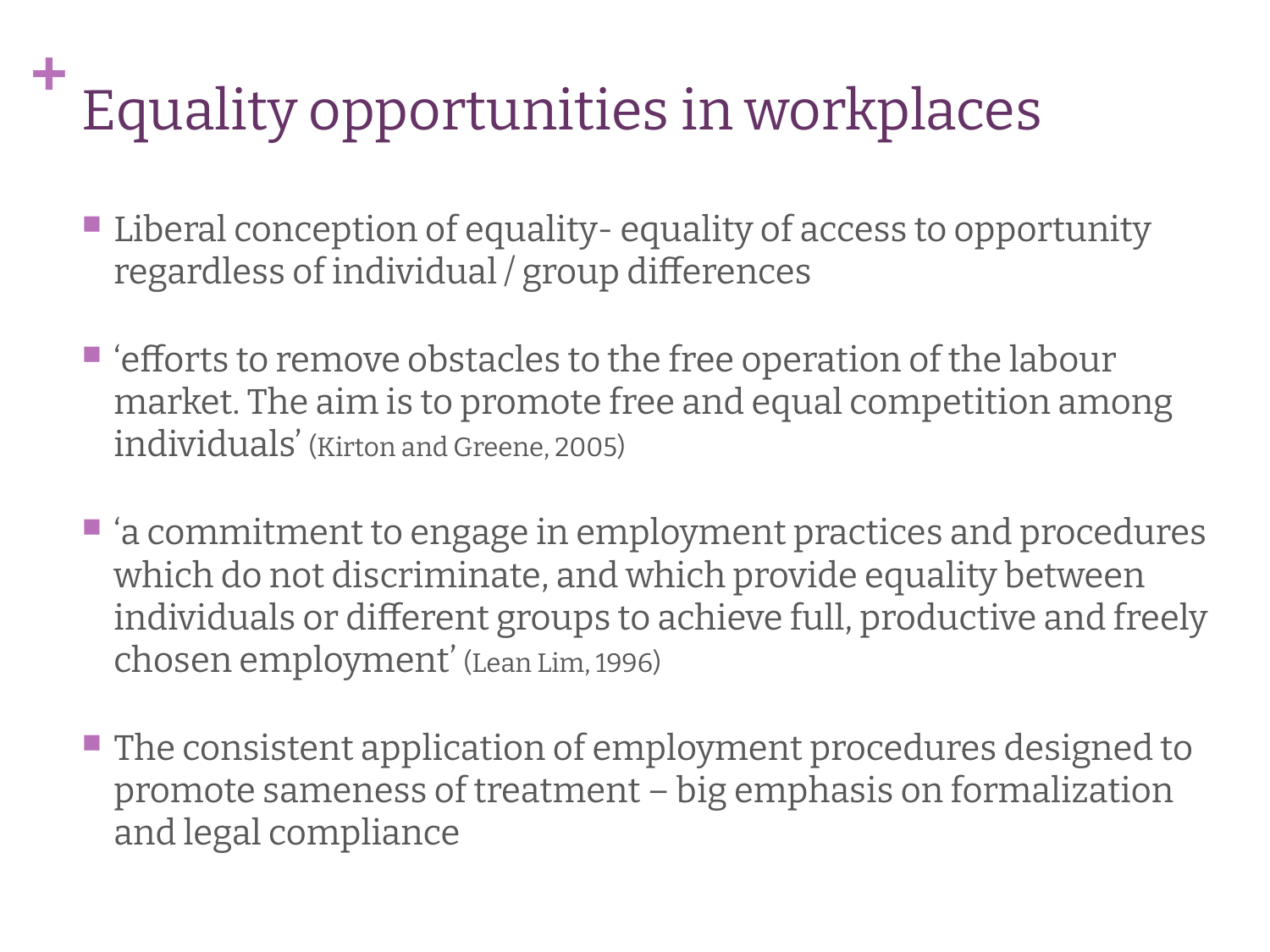

# Equality opportunities in workplaces
Liberal conception of equality- equality of access to opportunity regardless of individual / group differences
‘efforts to remove obstacles to the free operation of the labour market. The aim is to promote free and equal competition among individuals’ (Kirton and Greene, 2005)
‘a commitment to engage in employment practices and procedures which do not discriminate, and which provide equality between individuals or different groups to achieve full, productive and freely chosen employment’ (Lean Lim, 1996)
The consistent application of employment procedures designed to promote sameness of treatment – big emphasis on formalization and legal compliance